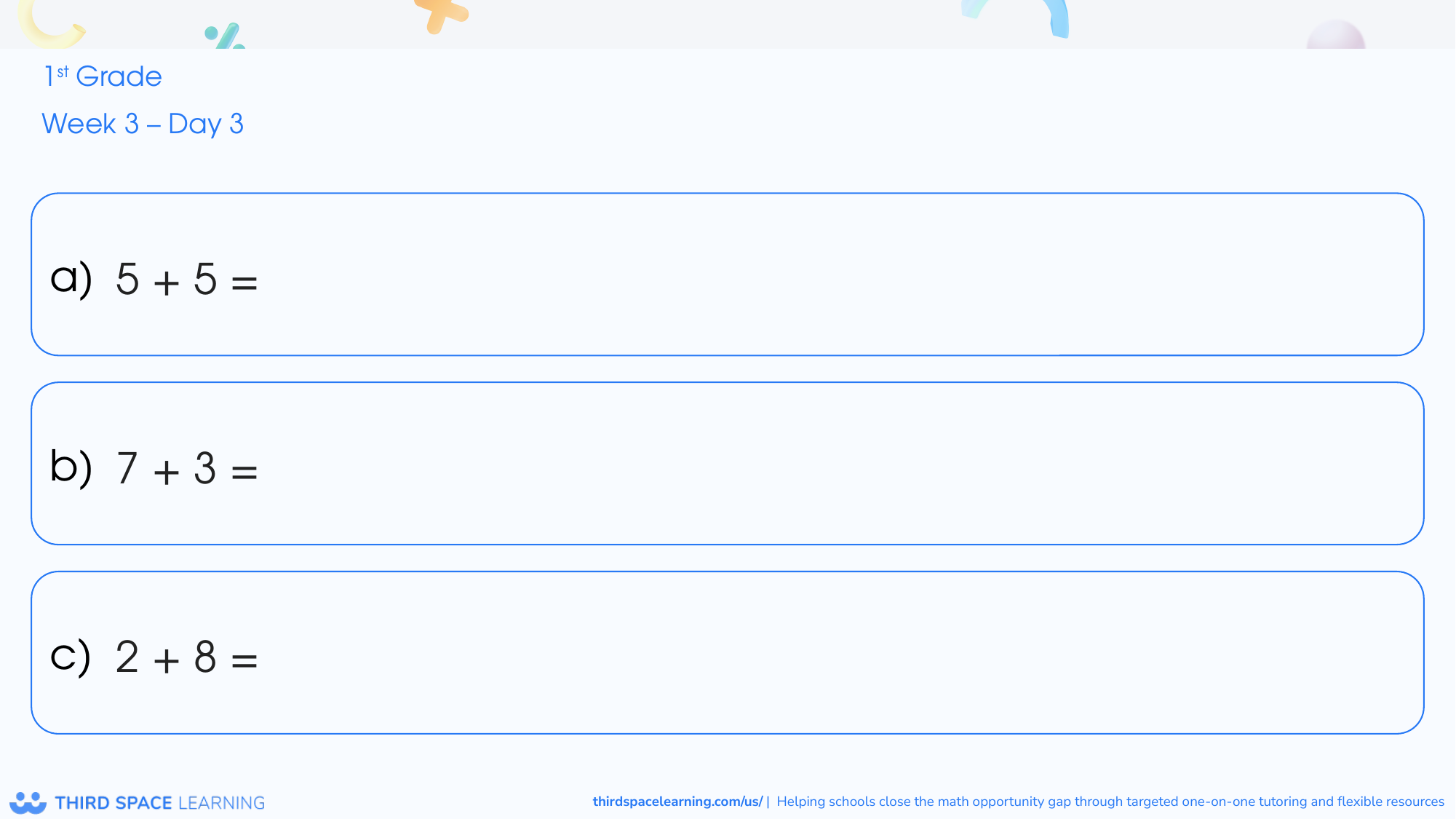

1st Grade
Week 3 – Day 3
5 + 5 =
7 + 3 =
2 + 8 =